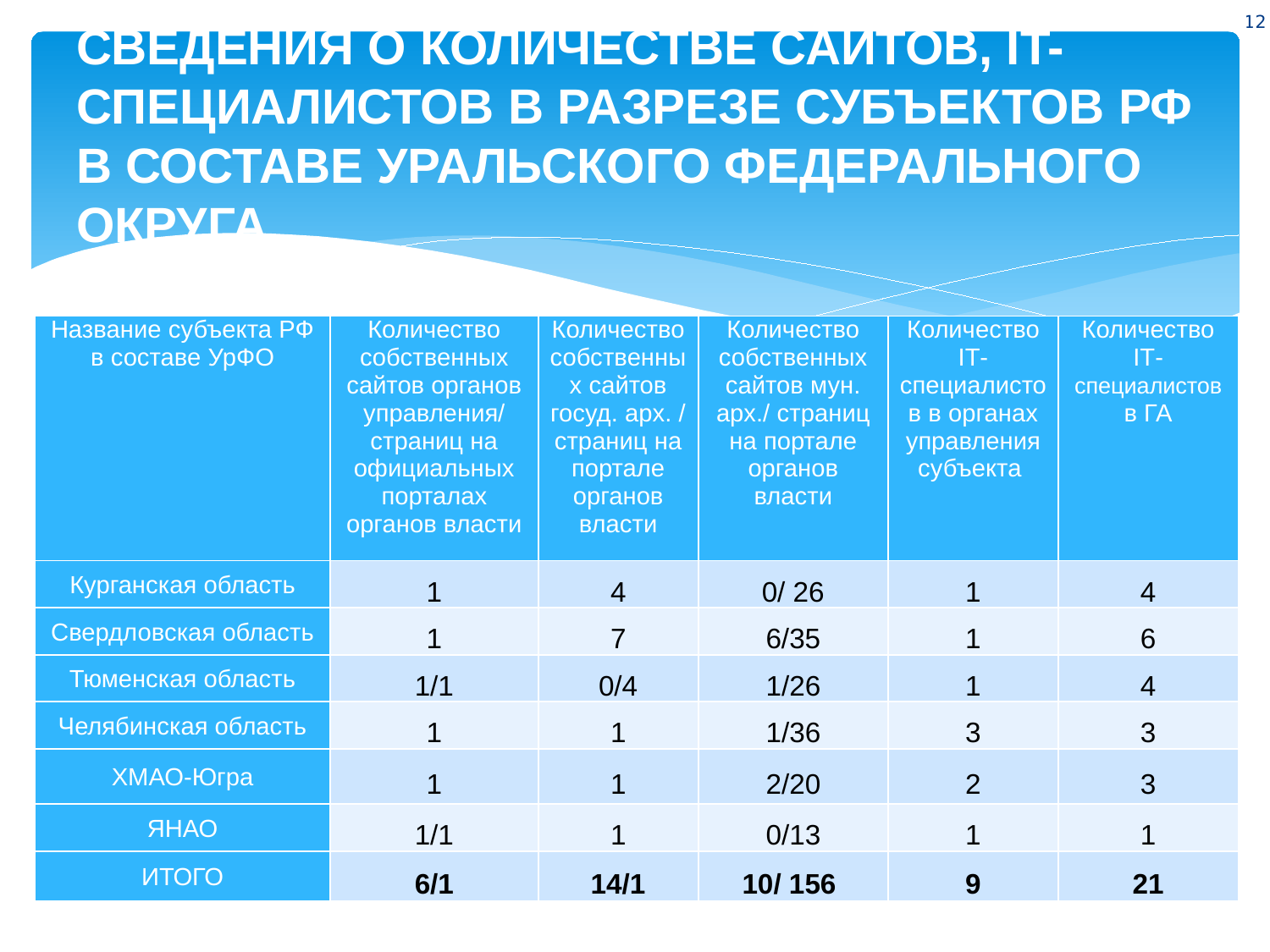

12
# СВЕДЕНИЯ О КОЛИЧЕСТВЕ САЙТОВ, IT-СПЕЦИАЛИСТОВ В РАЗРЕЗЕ СУБЪЕКТОВ РФ В СОСТАВЕ УРАЛЬСКОГО ФЕДЕРАЛЬНОГО ОКРУГА

| Название субъекта РФ в составе УрФО | Количество собственных сайтов органов управления/ страниц на официальных порталах органов власти | Количество собственных сайтов госуд. арх. / страниц на портале органов власти | Количество собственных сайтов мун. арх./ страниц на портале органов власти | Количество IT- специалистов в органах управления субъекта | Количество IT- специалистов в ГА |
| --- | --- | --- | --- | --- | --- |
| Курганская область | 1 | 4 | 0/ 26 | 1 | 4 |
| Свердловская область | 1 | 7 | 6/35 | 1 | 6 |
| Тюменская область | 1/1 | 0/4 | 1/26 | 1 | 4 |
| Челябинская область | 1 | 1 | 1/36 | 3 | 3 |
| ХМАО-Югра | 1 | 1 | 2/20 | 2 | 3 |
| ЯНАО | 1/1 | 1 | 0/13 | 1 | 1 |
| ИТОГО | 6/1 | 14/1 | 10/ 156 | 9 | 21 |